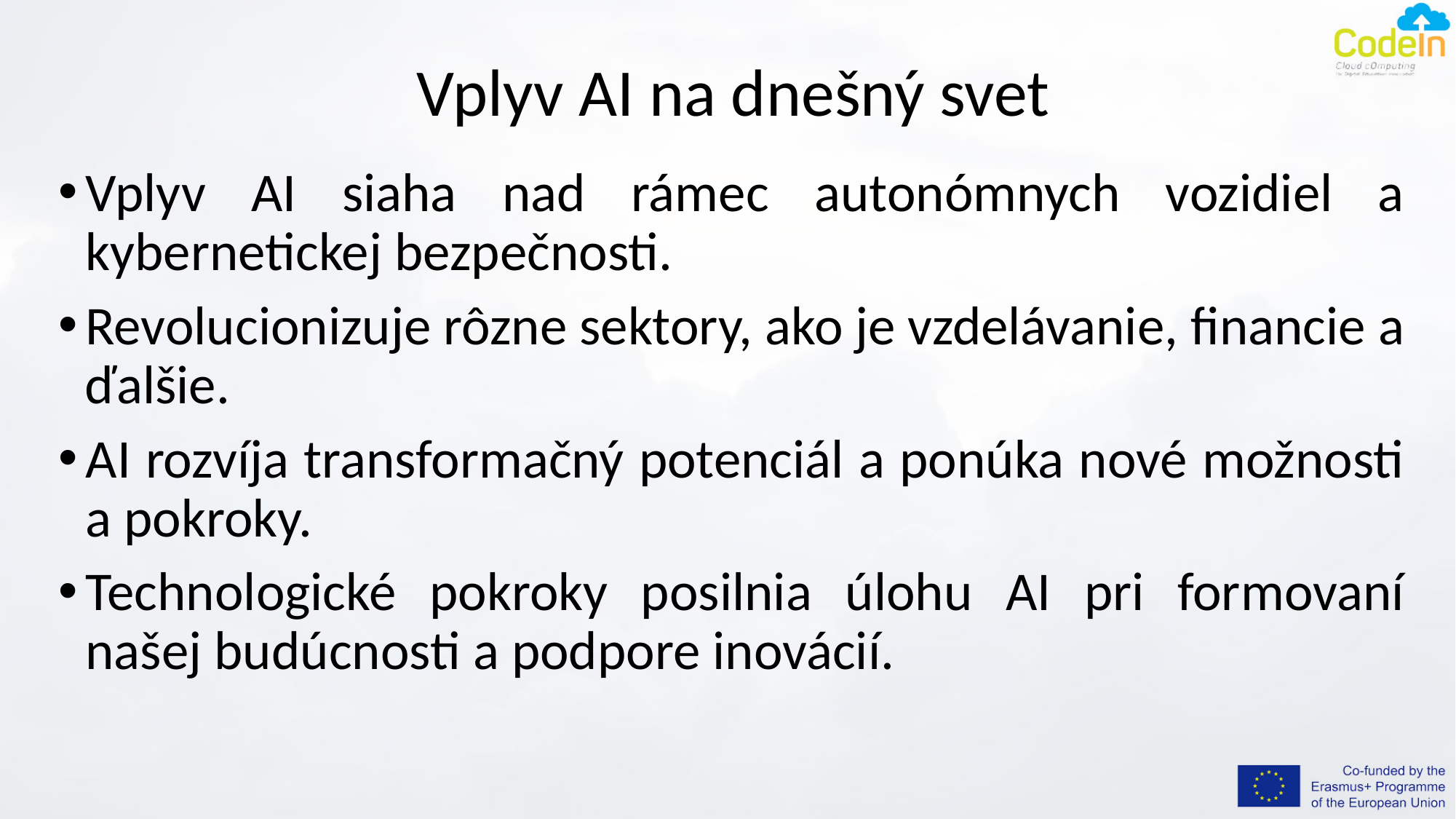

# Vplyv AI na dnešný svet
Vplyv AI siaha nad rámec autonómnych vozidiel a kybernetickej bezpečnosti.
Revolucionizuje rôzne sektory, ako je vzdelávanie, financie a ďalšie.
AI rozvíja transformačný potenciál a ponúka nové možnosti a pokroky.
Technologické pokroky posilnia úlohu AI pri formovaní našej budúcnosti a podpore inovácií.